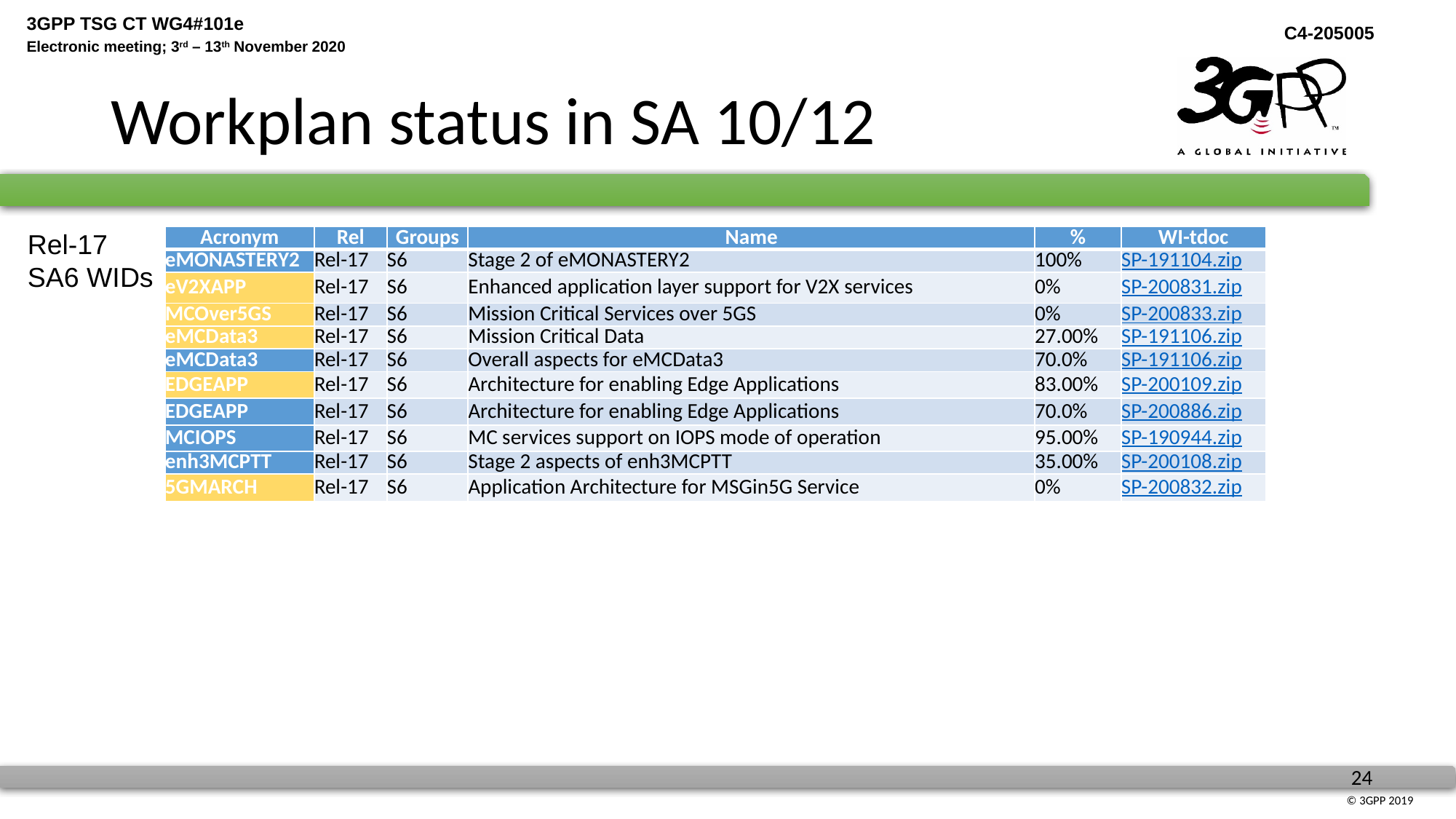

# Workplan status in SA 10/12
Rel-17
SA6 WIDs
| Acronym | Rel | Groups | Name | % | WI-tdoc |
| --- | --- | --- | --- | --- | --- |
| eMONASTERY2 | Rel-17 | S6 | Stage 2 of eMONASTERY2 | 100% | SP-191104.zip |
| eV2XAPP | Rel-17 | S6 | Enhanced application layer support for V2X services | 0% | SP-200831.zip |
| MCOver5GS | Rel-17 | S6 | Mission Critical Services over 5GS | 0% | SP-200833.zip |
| eMCData3 | Rel-17 | S6 | Mission Critical Data | 27.00% | SP-191106.zip |
| eMCData3 | Rel-17 | S6 | Overall aspects for eMCData3 | 70.0% | SP-191106.zip |
| EDGEAPP | Rel-17 | S6 | Architecture for enabling Edge Applications | 83.00% | SP-200109.zip |
| EDGEAPP | Rel-17 | S6 | Architecture for enabling Edge Applications | 70.0% | SP-200886.zip |
| MCIOPS | Rel-17 | S6 | MC services support on IOPS mode of operation | 95.00% | SP-190944.zip |
| enh3MCPTT | Rel-17 | S6 | Stage 2 aspects of enh3MCPTT | 35.00% | SP-200108.zip |
| 5GMARCH | Rel-17 | S6 | Application Architecture for MSGin5G Service | 0% | SP-200832.zip |